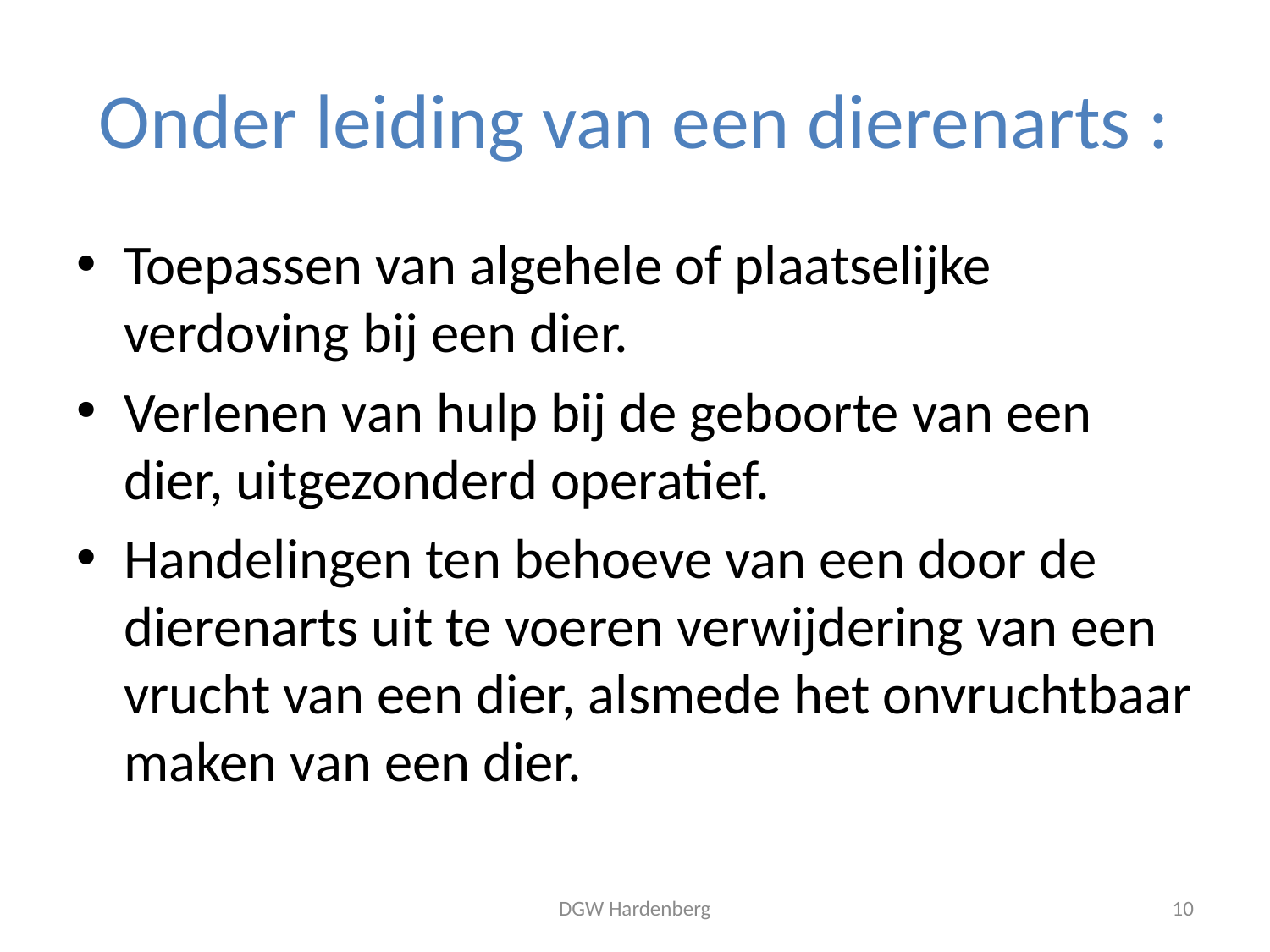

# Onder leiding van een dierenarts :
Toepassen van algehele of plaatselijke verdoving bij een dier.
Verlenen van hulp bij de geboorte van een dier, uitgezonderd operatief.
Handelingen ten behoeve van een door de dierenarts uit te voeren verwijdering van een vrucht van een dier, alsmede het onvruchtbaar maken van een dier.
DGW Hardenberg
10